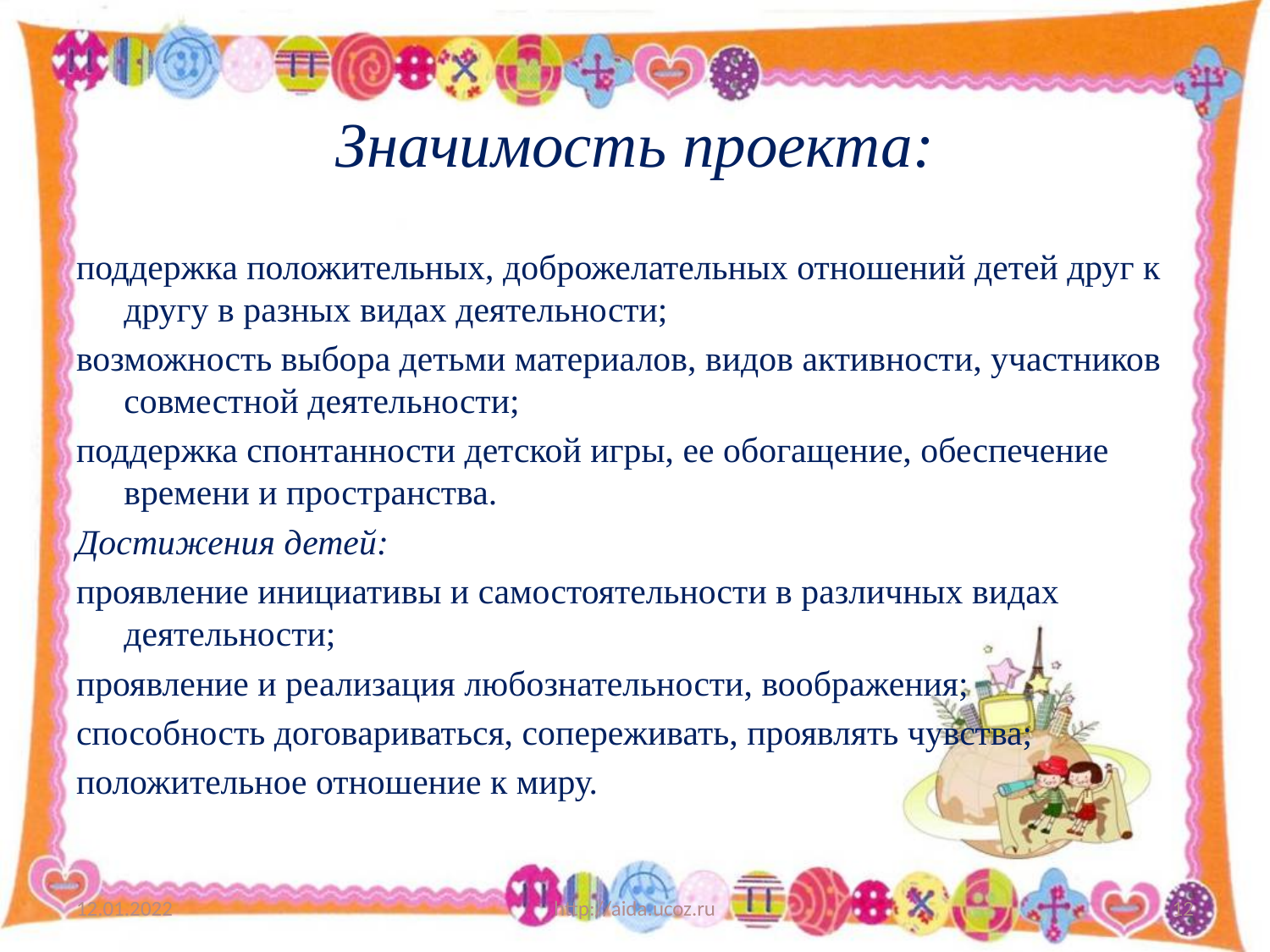

# Значимость проекта:

поддержка положительных, доброжелательных отношений детей друг к другу в разных видах деятельности;
возможность выбора детьми материалов, видов активности, участников совместной деятельности;
поддержка спонтанности детской игры, ее обогащение, обеспечение времени и пространства.
Достижения детей:
проявление инициативы и самостоятельности в различных видах деятельности;
проявление и реализация любознательности, воображения;
способность договариваться, сопереживать, проявлять чувства;
положительное отношение к миру.

12.01.2022
http://aida.ucoz.ru
12